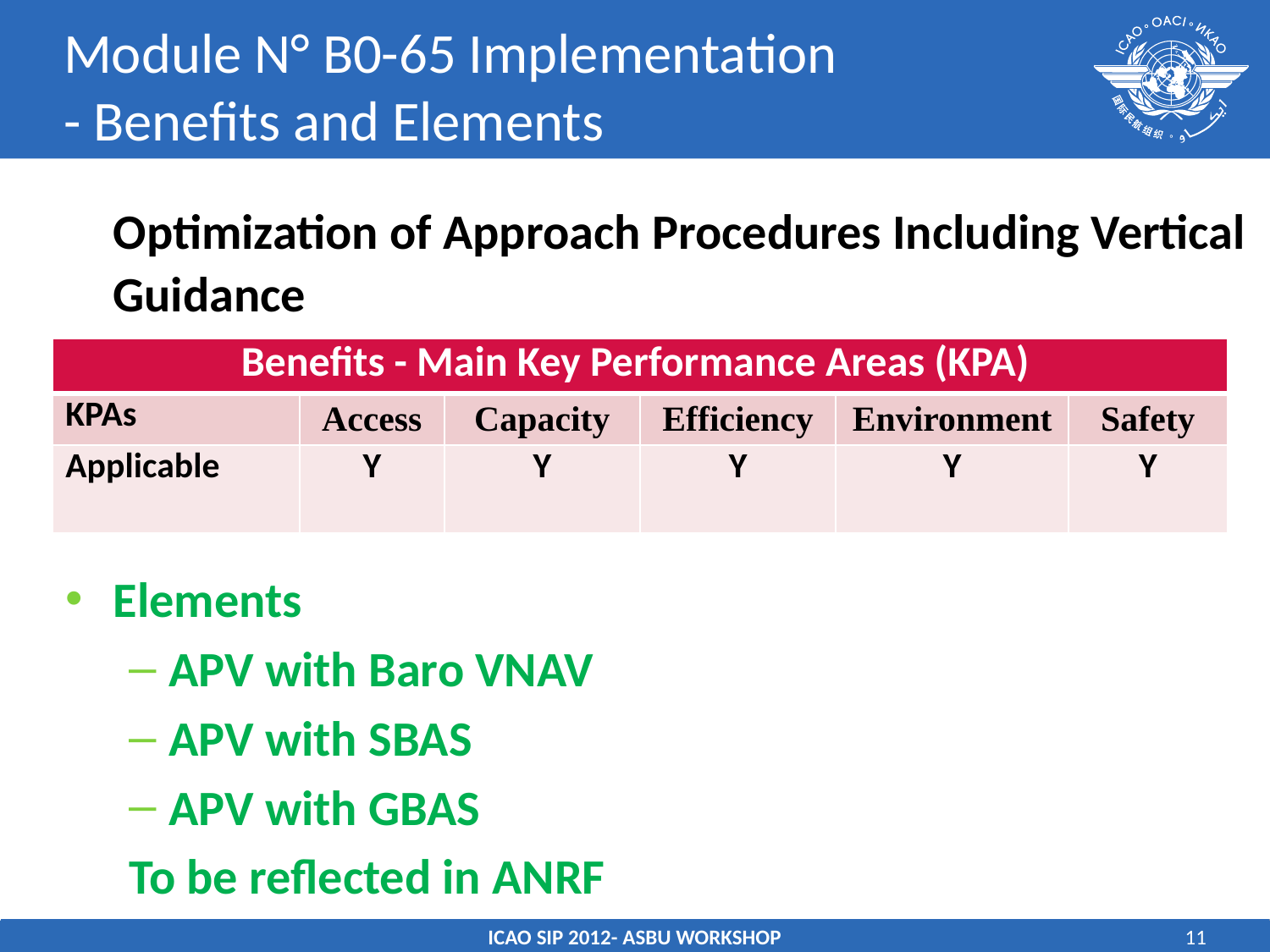

# Module N° B0-65 Implementation                   - Benefits and Elements
	Optimization of Approach Procedures Including Vertical Guidance

Elements
APV with Baro VNAV
APV with SBAS
APV with GBAS
To be reflected in ANRF
| Benefits - Main Key Performance Areas (KPA) |  |  |  |  |  |
| --- | --- | --- | --- | --- | --- |
| KPAs | Access | Capacity | Efficiency | Environment | Safety |
| Applicable | Y | Y | Y | Y | Y |
ICAO SIP 2012- ASBU WORKSHOP
11